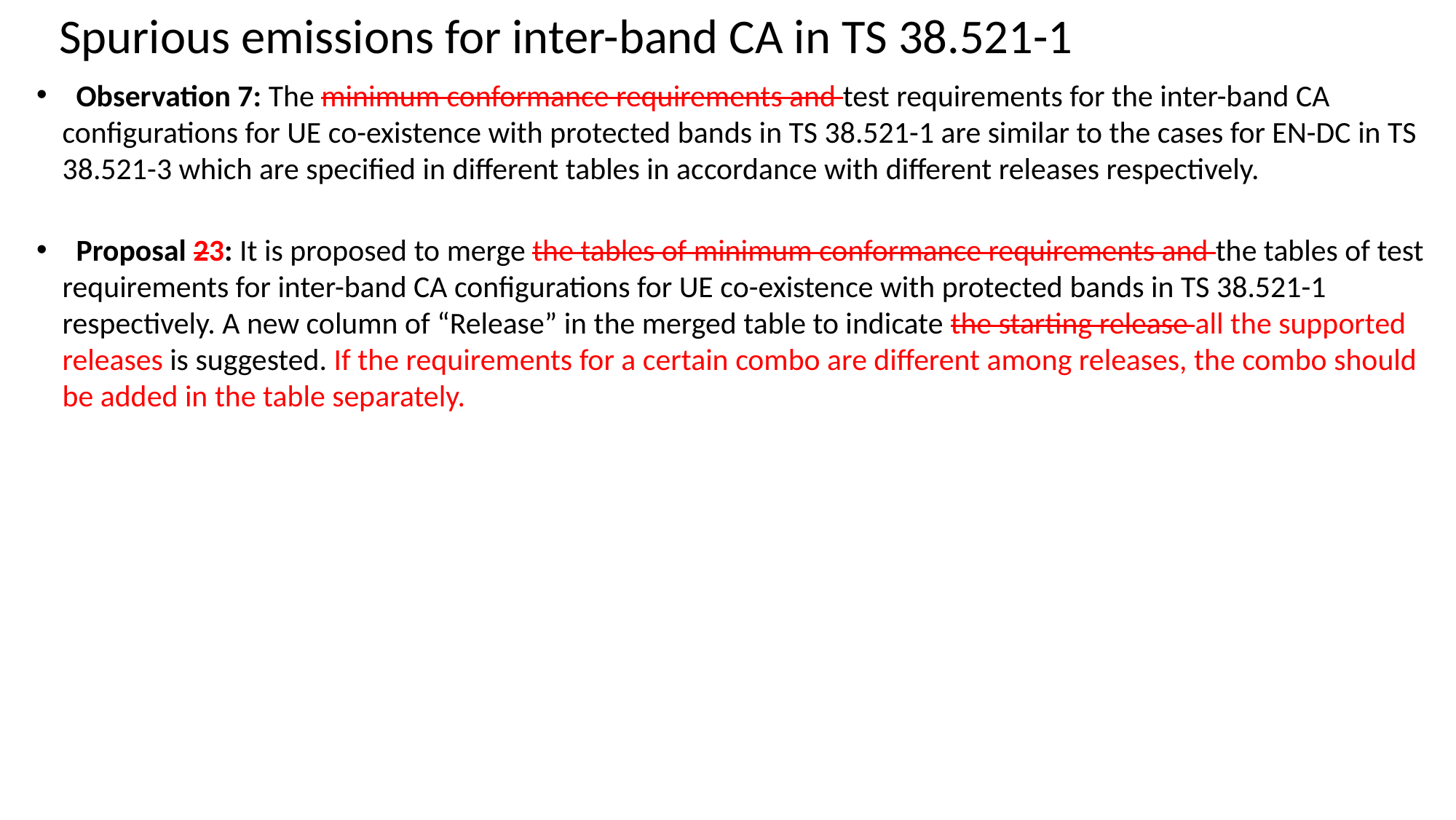

# Spurious emissions for inter-band CA in TS 38.521-1
  Observation 7: The minimum conformance requirements and test requirements for the inter-band CA configurations for UE co-existence with protected bands in TS 38.521-1 are similar to the cases for EN-DC in TS 38.521-3 which are specified in different tables in accordance with different releases respectively.

  Proposal 23: It is proposed to merge the tables of minimum conformance requirements and the tables of test requirements for inter-band CA configurations for UE co-existence with protected bands in TS 38.521-1 respectively. A new column of “Release” in the merged table to indicate the starting release all the supported releases is suggested. If the requirements for a certain combo are different among releases, the combo should be added in the table separately.